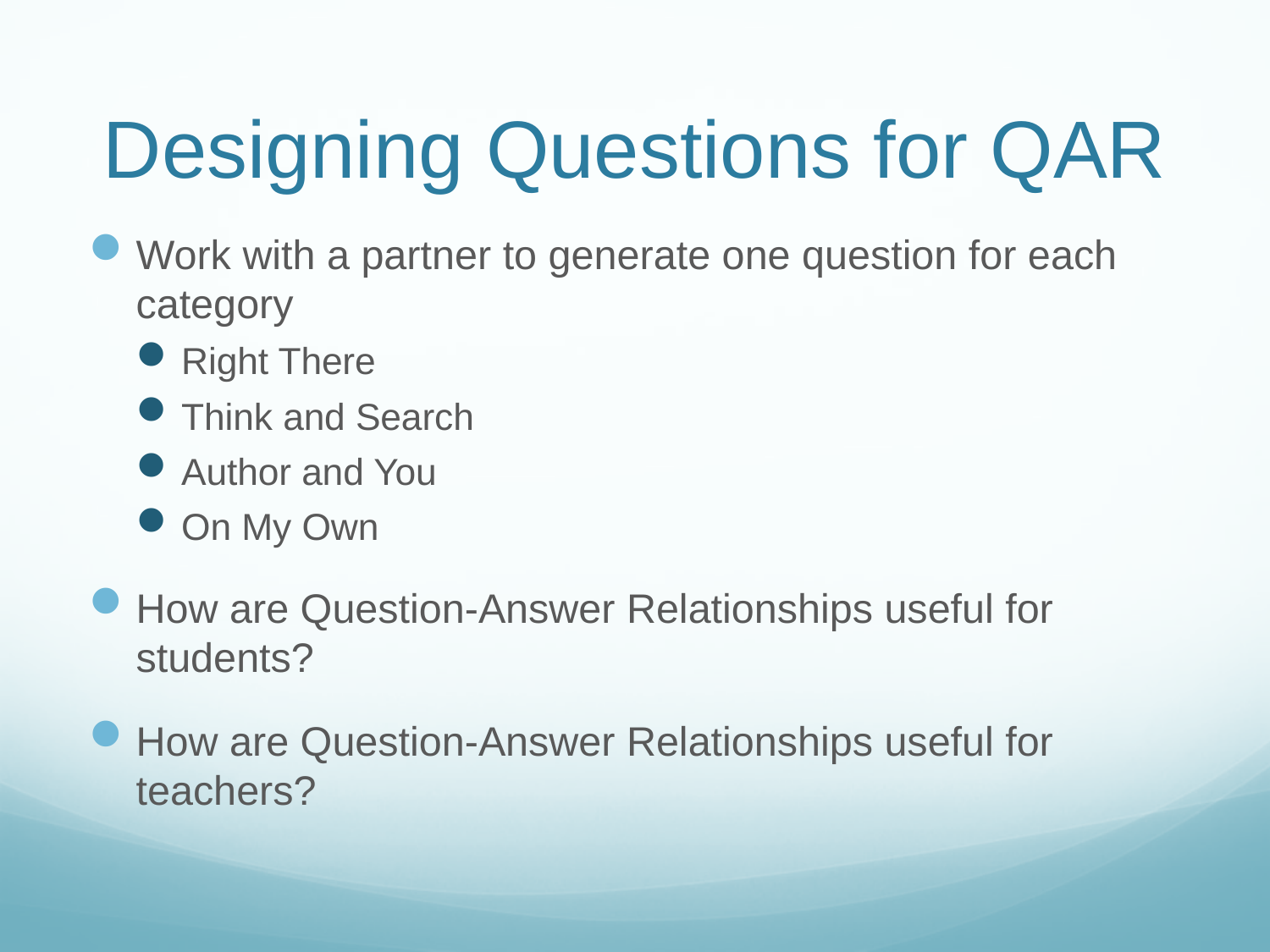

# Designing Questions for QAR
Work with a partner to generate one question for each category
Right There
Think and Search
Author and You
On My Own
How are Question-Answer Relationships useful for students?
How are Question-Answer Relationships useful for teachers?